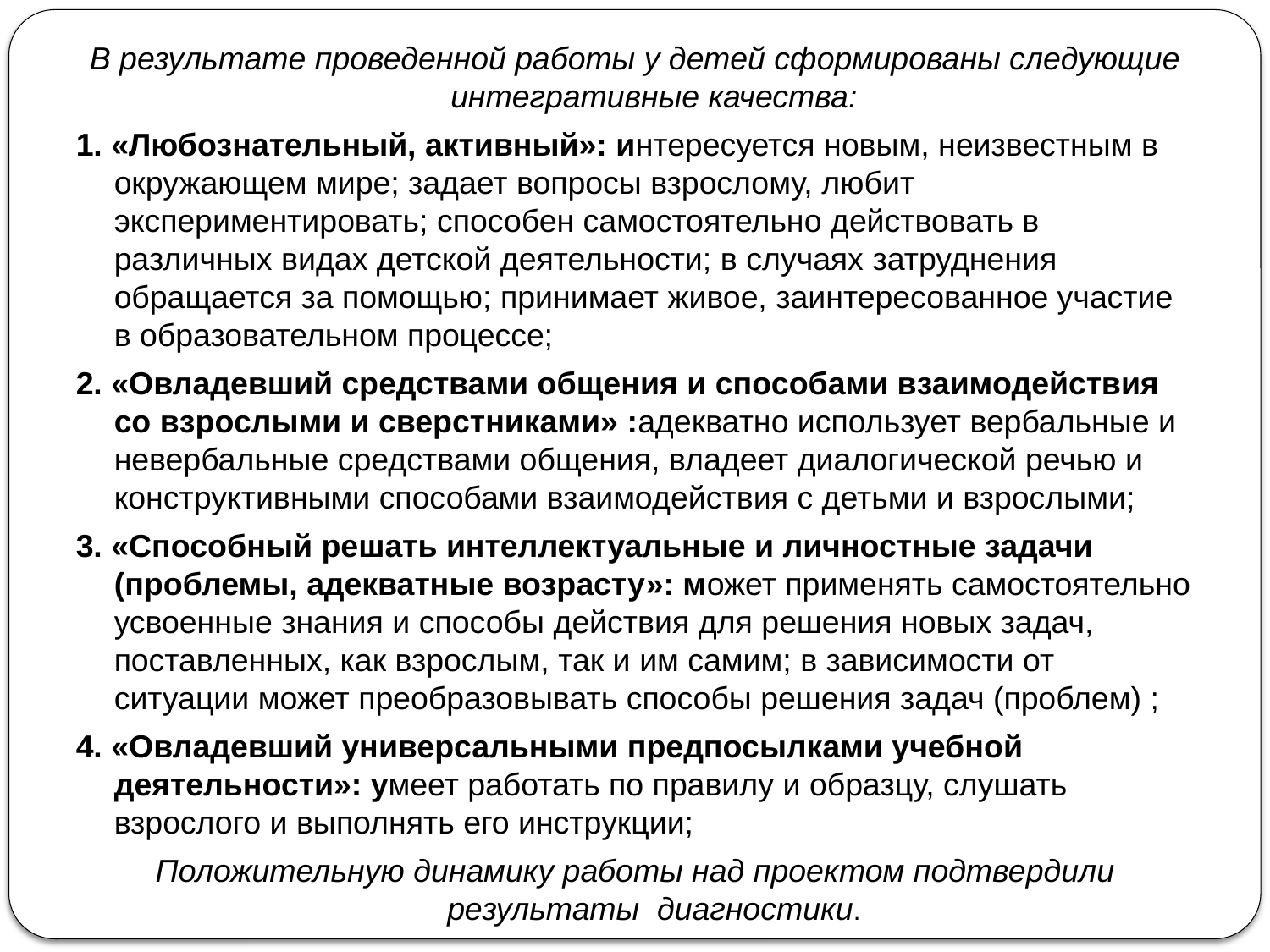

В результате проведенной работы у детей сформированы следующие интегративные качества:
1. «Любознательный, активный»: интересуется новым, неизвестным в окружающем мире; задает вопросы взрослому, любит экспериментировать; способен самостоятельно действовать в различных видах детской деятельности; в случаях затруднения обращается за помощью; принимает живое, заинтересованное участие в образовательном процессе;
2. «Овладевший средствами общения и способами взаимодействия со взрослыми и сверстниками» :адекватно использует вербальные и невербальные средствами общения, владеет диалогической речью и конструктивными способами взаимодействия с детьми и взрослыми;
3. «Способный решать интеллектуальные и личностные задачи (проблемы, адекватные возрасту»: может применять самостоятельно усвоенные знания и способы действия для решения новых задач, поставленных, как взрослым, так и им самим; в зависимости от ситуации может преобразовывать способы решения задач (проблем) ;
4. «Овладевший универсальными предпосылками учебной деятельности»: умеет работать по правилу и образцу, слушать взрослого и выполнять его инструкции;
Положительную динамику работы над проектом подтвердили результаты  диагностики.
#